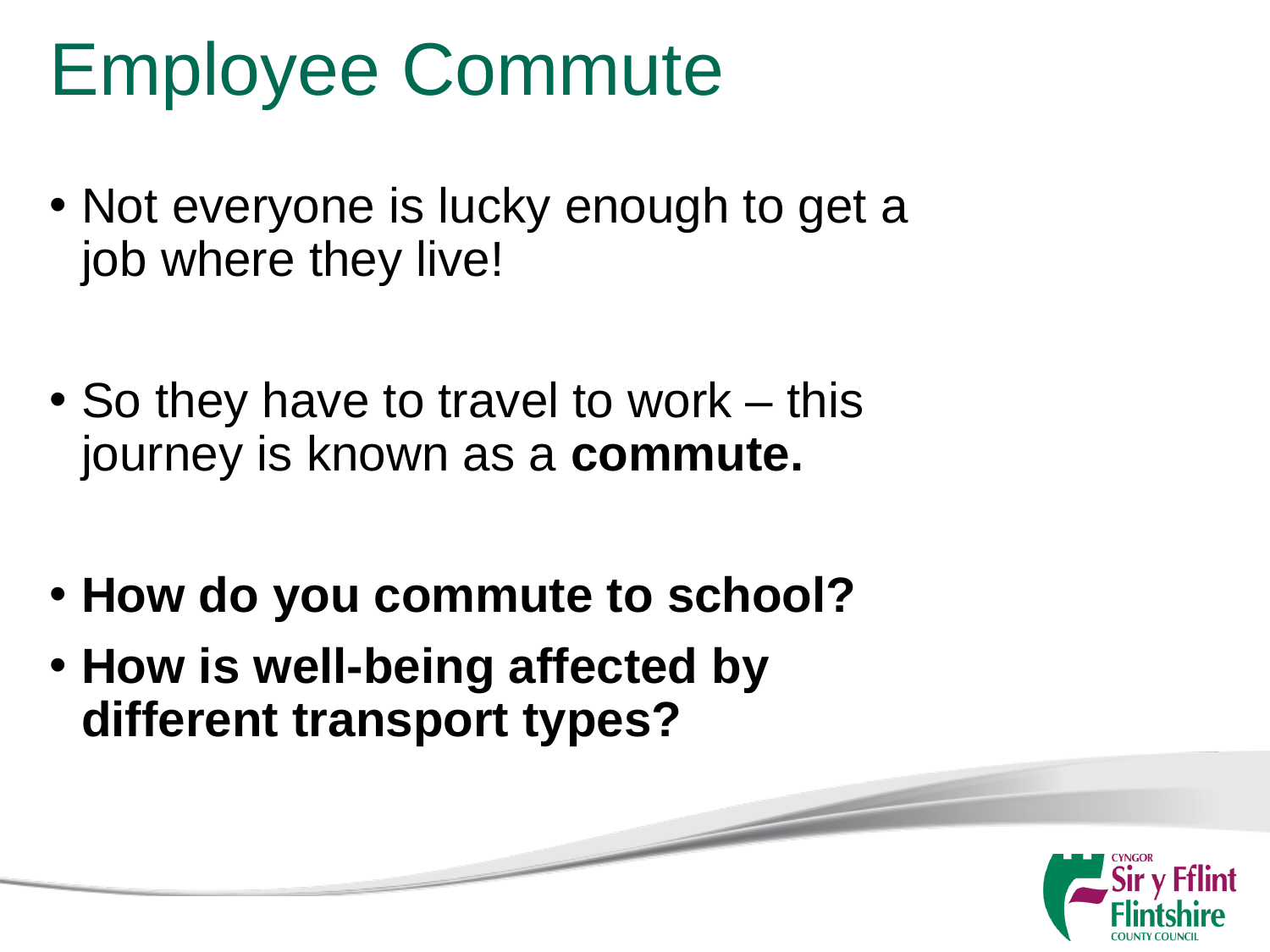

# Employee Commute
Not everyone is lucky enough to get a job where they live!

So they have to travel to work – this journey is known as a commute.

How do you commute to school?
How is well-being affected by different transport types?